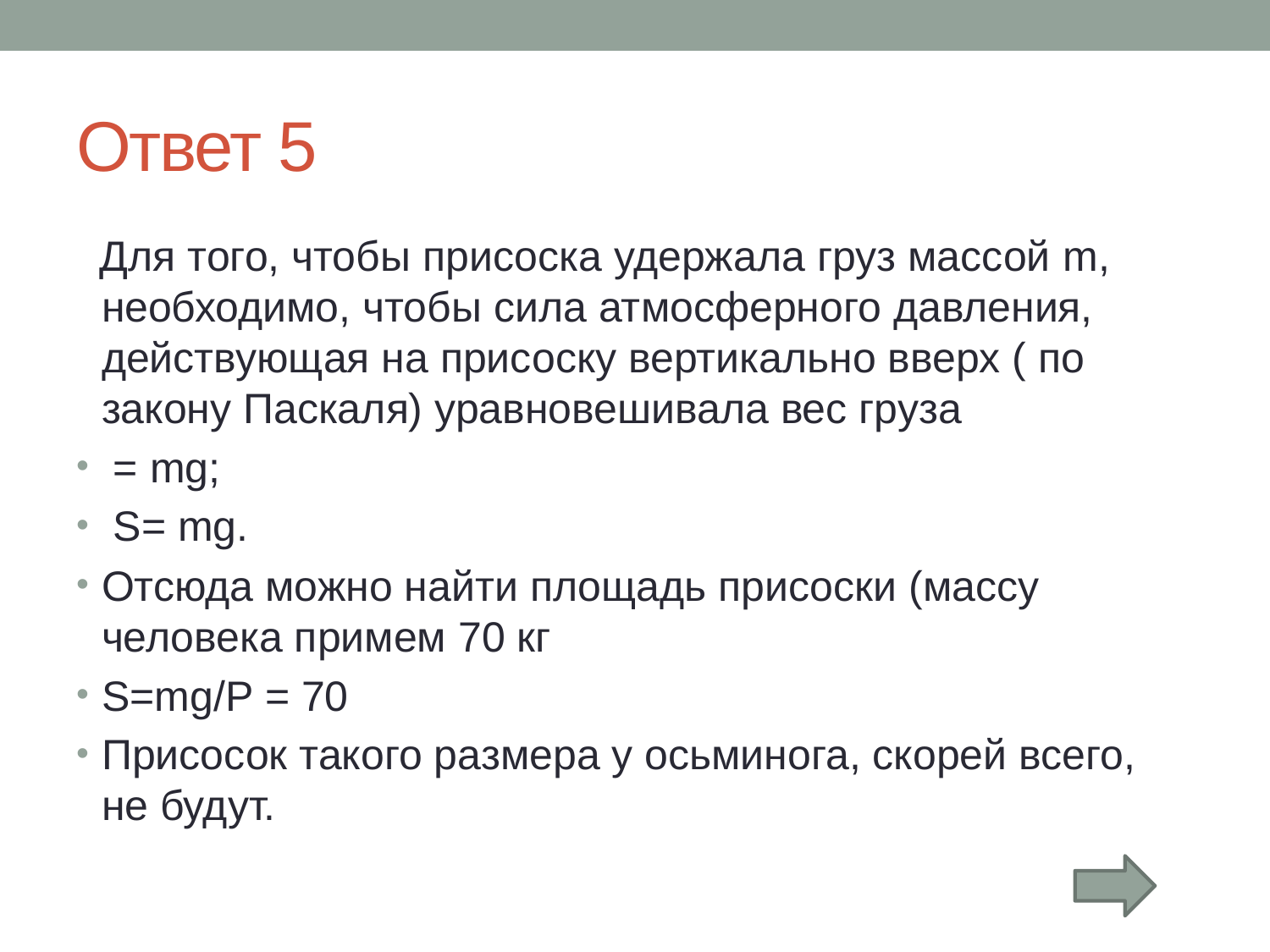

# Ответ 5
  Для того, чтобы присоска удержала груз массой m, необходимо, чтобы сила атмосферного давления, действующая на присоску вертикально вверх ( по закону Паскаля) уравновешивала вес груза
 = mg;
 S= mg.
Отсюда можно найти площадь присоски (массу человека примем 70 кг
S=mg/P = 70
Присосок такого размера у осьминога, скорей всего, не будут.